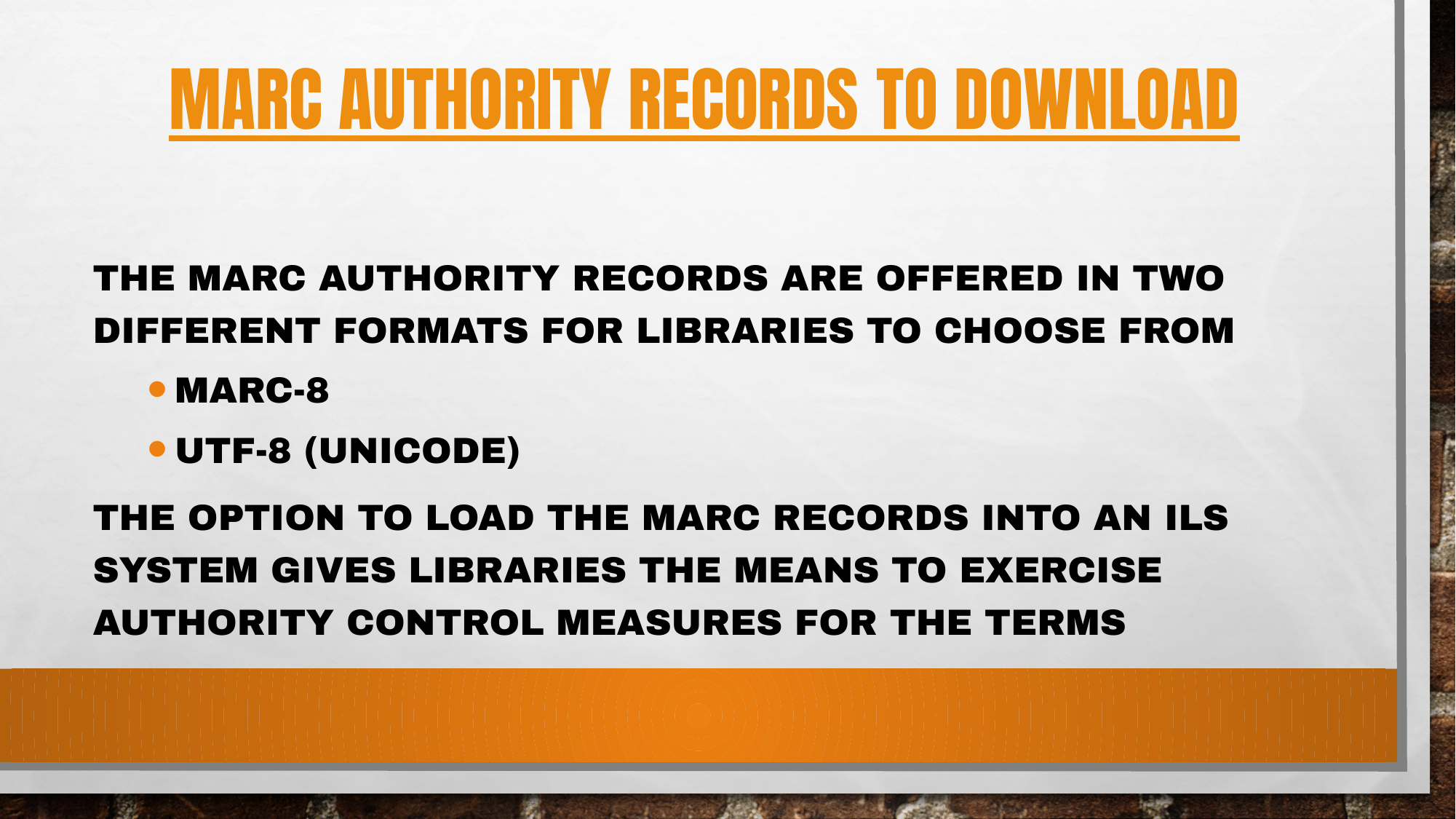

# MARC Authority Records to download
THE MARC AUTHORITY RECORDS ARE OFFERED IN TWO DIFFERENT FORMATS FOR LIBRARIES TO CHOOSE FROM
Marc-8
Utf-8 (uNICODE)
the option to load the marc records into an ils system gives libraries the means to exercise  authority control measures for the terms